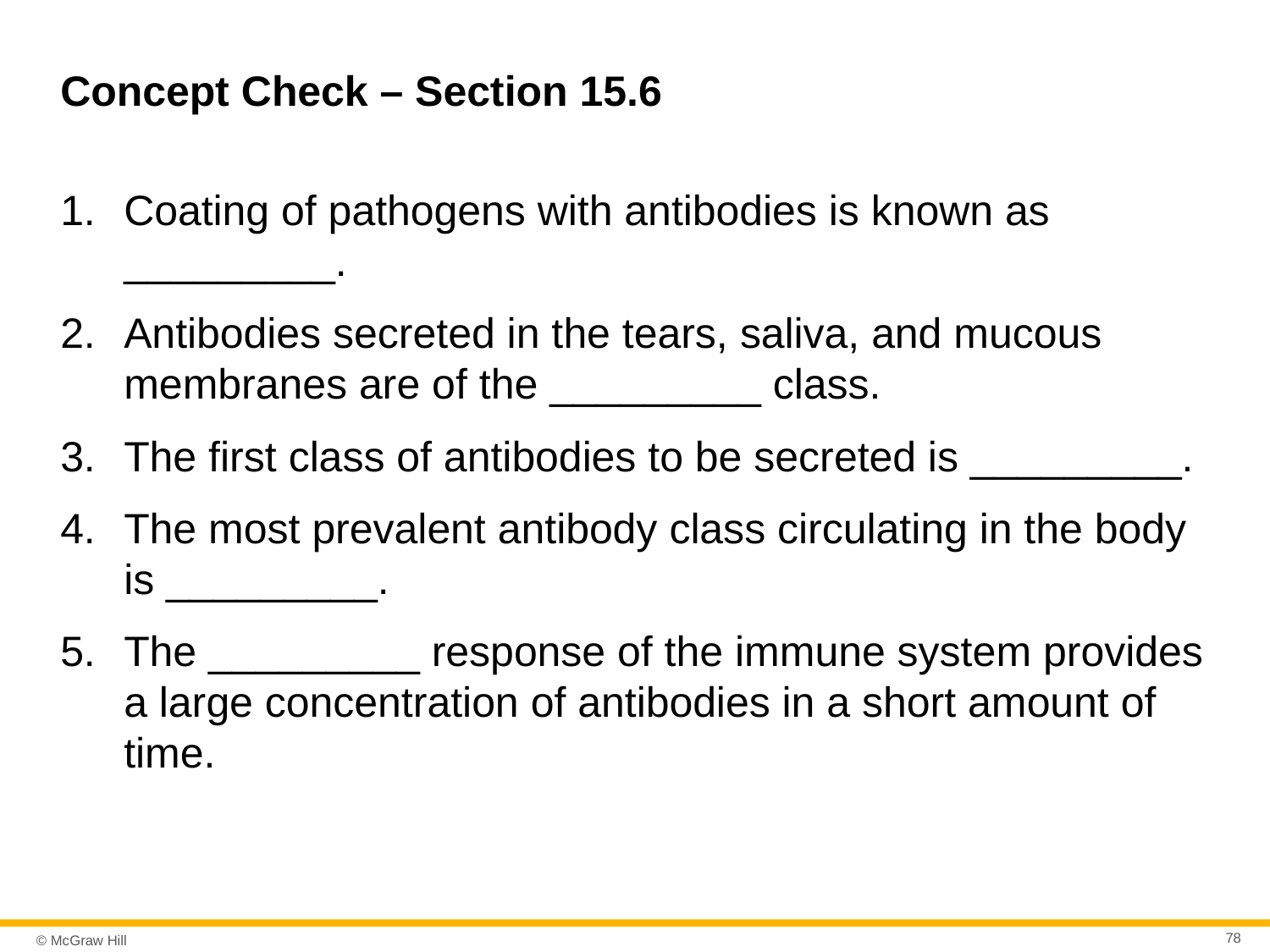

# Concept Check – Section 15.6
Coating of pathogens with antibodies is known as _________.
Antibodies secreted in the tears, saliva, and mucous membranes are of the _________ class.
The first class of antibodies to be secreted is _________.
The most prevalent antibody class circulating in the body is _________.
The _________ response of the immune system provides a large concentration of antibodies in a short amount of time.